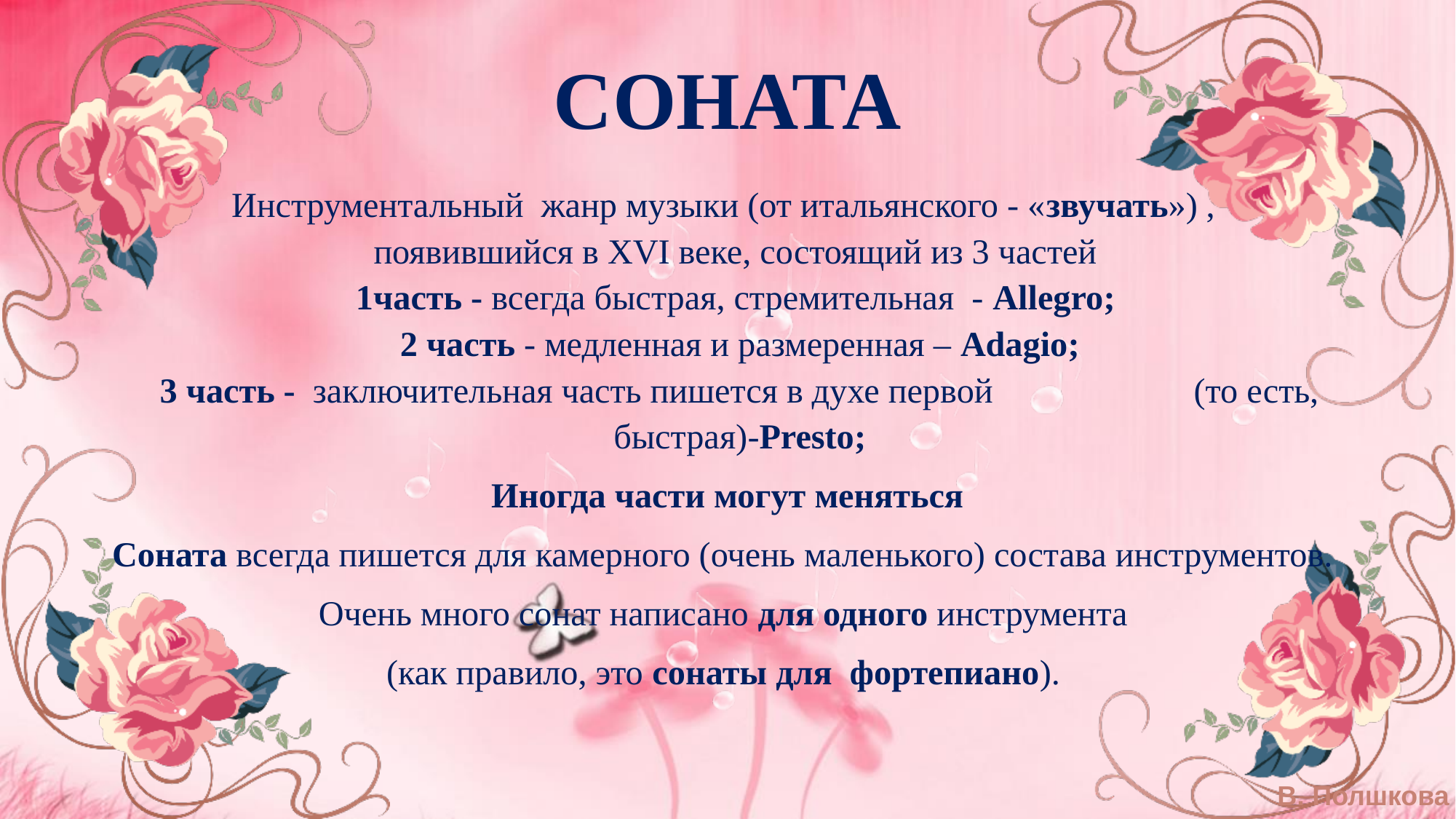

# СОНАТА
Инструментальный  жанр музыки (от итальянского - «звучать») ,
появившийся в XVI веке, состоящий из 3 частей
1часть - всегда быстрая, стремительная  - Аllegro;
2 часть - медленная и размеренная – Adagio;
3 часть -  заключительная часть пишется в духе первой                       (то есть, быстрая)-Presto;
Иногда части могут меняться
Соната всегда пишется для камерного (очень маленького) состава инструментов.
Очень много сонат написано для одного инструмента
(как правило, это сонаты для  фортепиано).